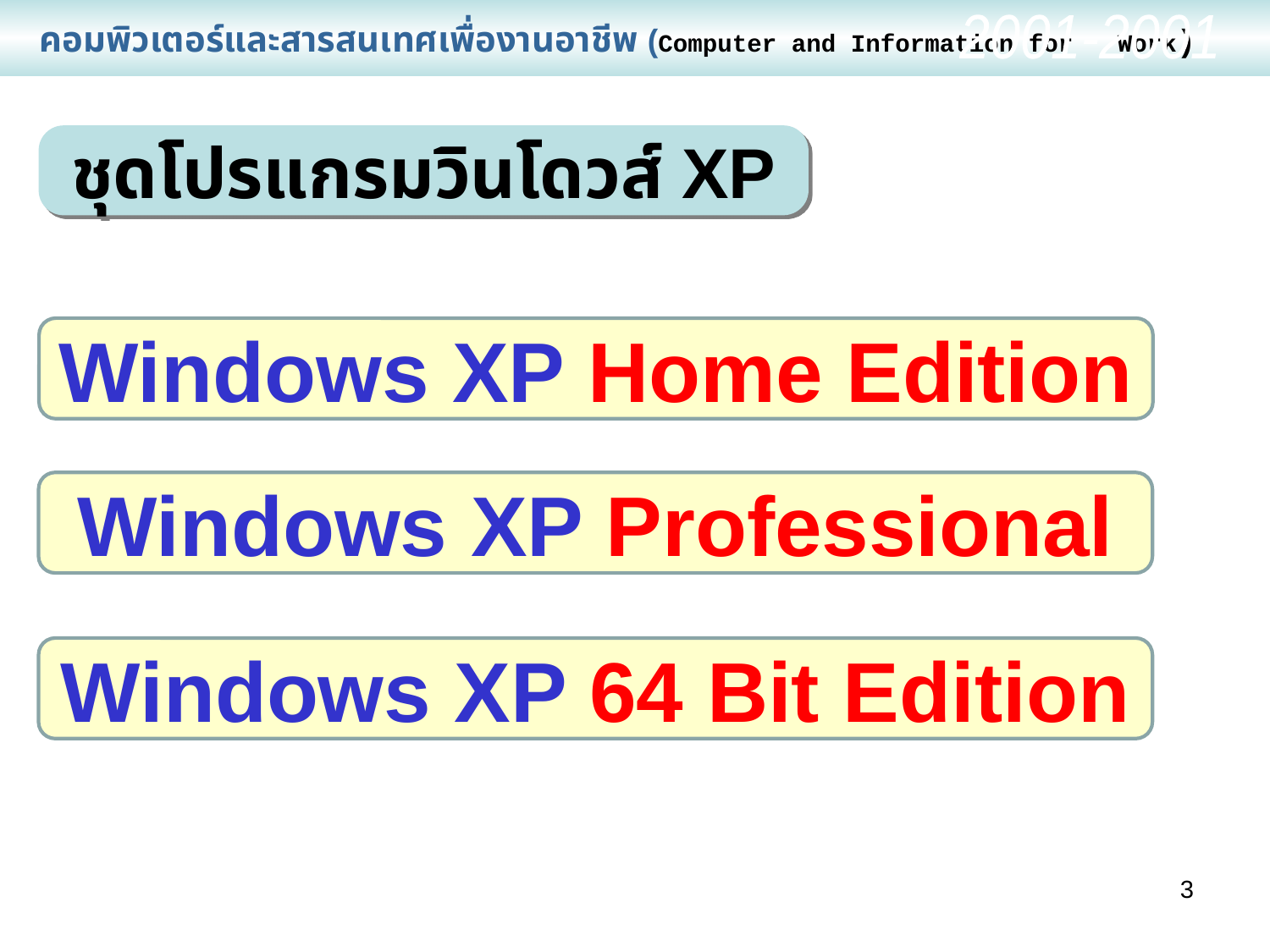

คอมพิวเตอร์และสารสนเทศเพื่องานอาชีพ (Computer and Information for   Work)
2001-2001
ชุดโปรแกรมวินโดวส์ XP
Windows XP Home Edition
Windows XP Professional
Windows XP 64 Bit Edition
3